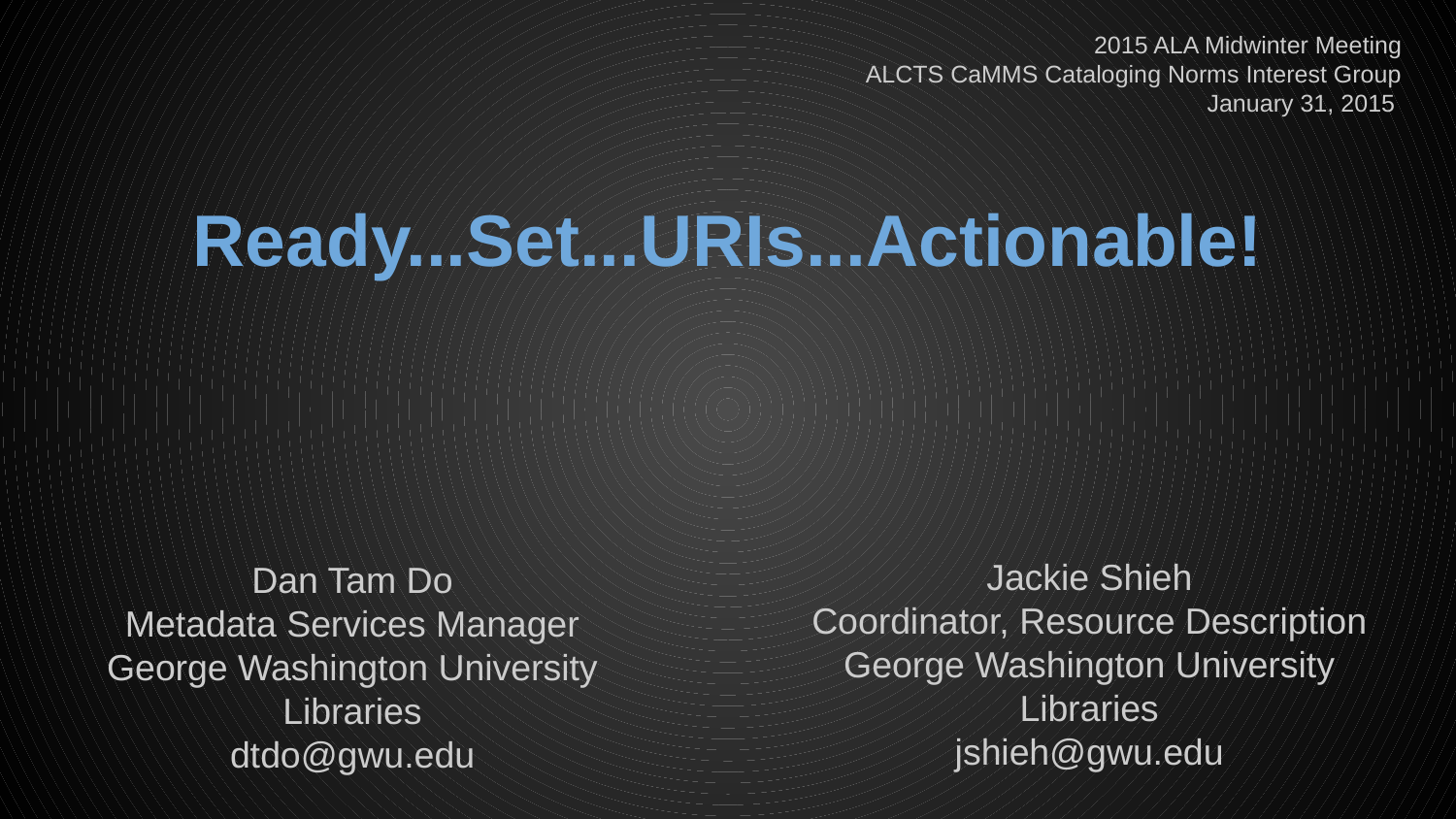

2015 ALA Midwinter Meeting
ALCTS CaMMS Cataloging Norms Interest Group
January 31, 2015
# Ready...Set...URIs...Actionable!
Jackie Shieh
Coordinator, Resource Description
George Washington University Libraries
jshieh@gwu.edu
Dan Tam Do
Metadata Services Manager
George Washington University Libraries
dtdo@gwu.edu